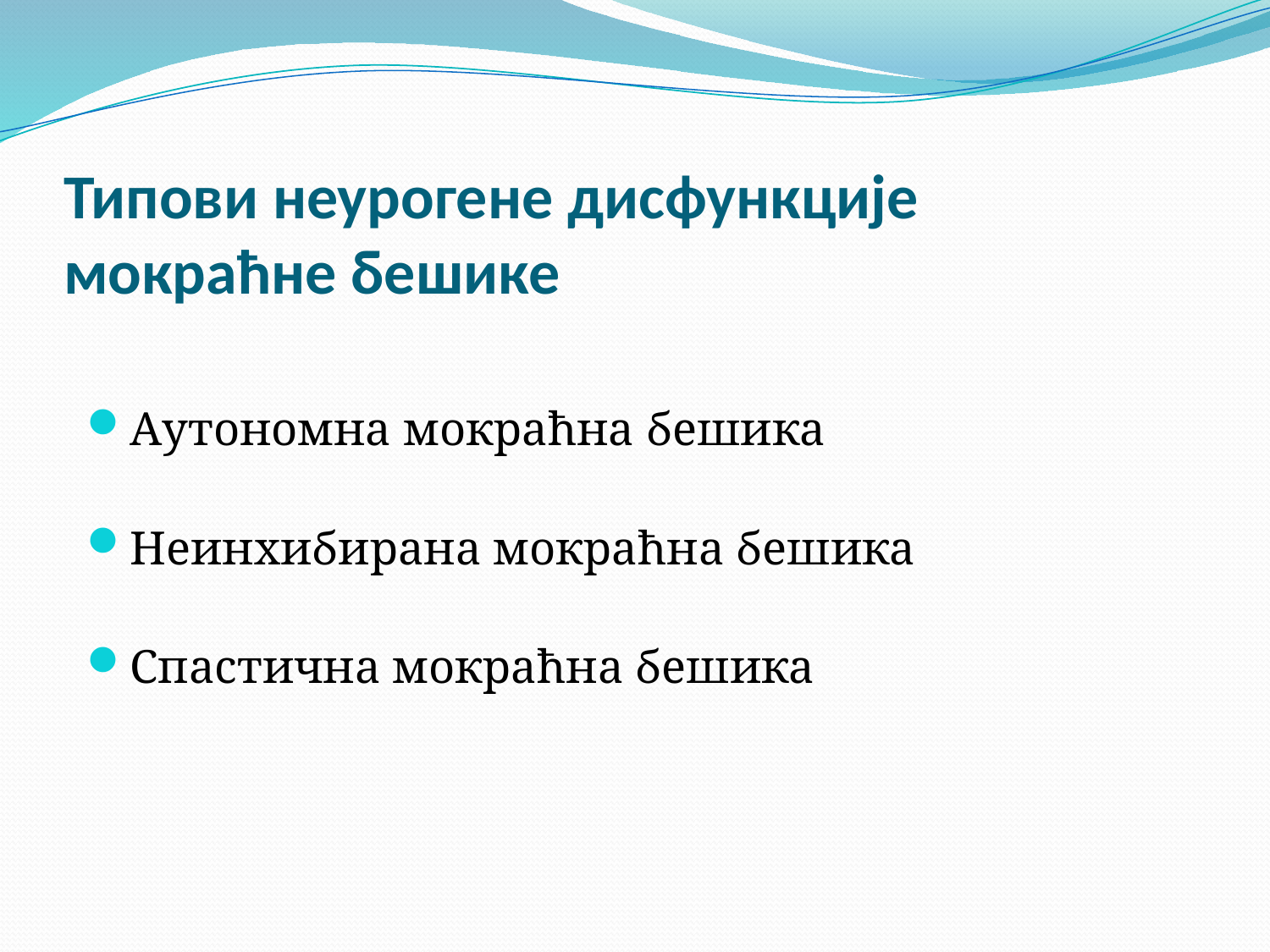

# Типови неурогене дисфункције мокраћне бешике
Аутономна мокраћна бешика
Неинхибирана мокраћна бешика
Спастична мокраћна бешика